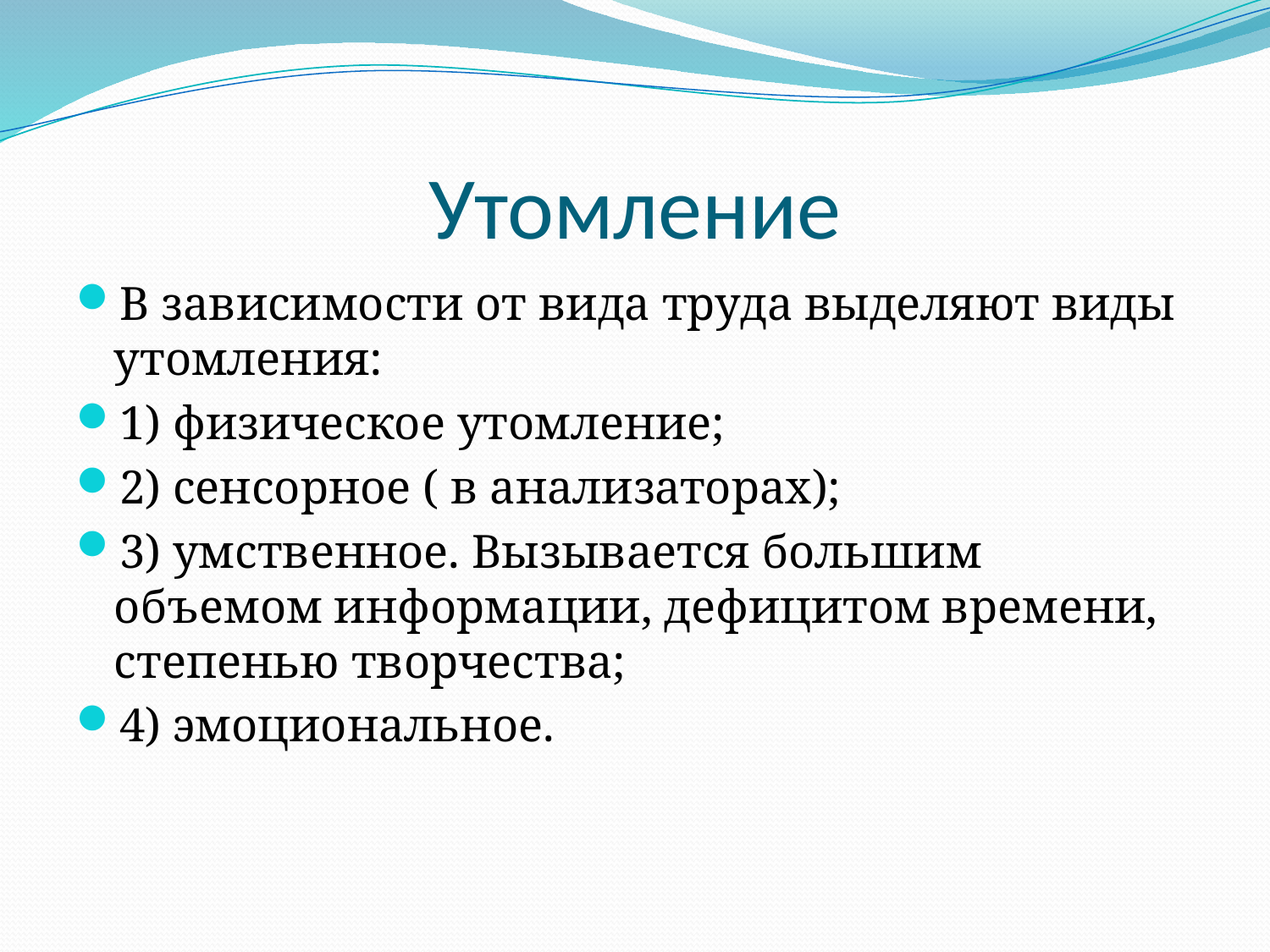

# Утомление
В зависимости от вида труда выделяют виды утомления:
1) физическое утомление;
2) сенсорное ( в анализаторах);
3) умственное. Вызывается большим объемом информации, дефицитом времени, степенью творчества;
4) эмоциональное.